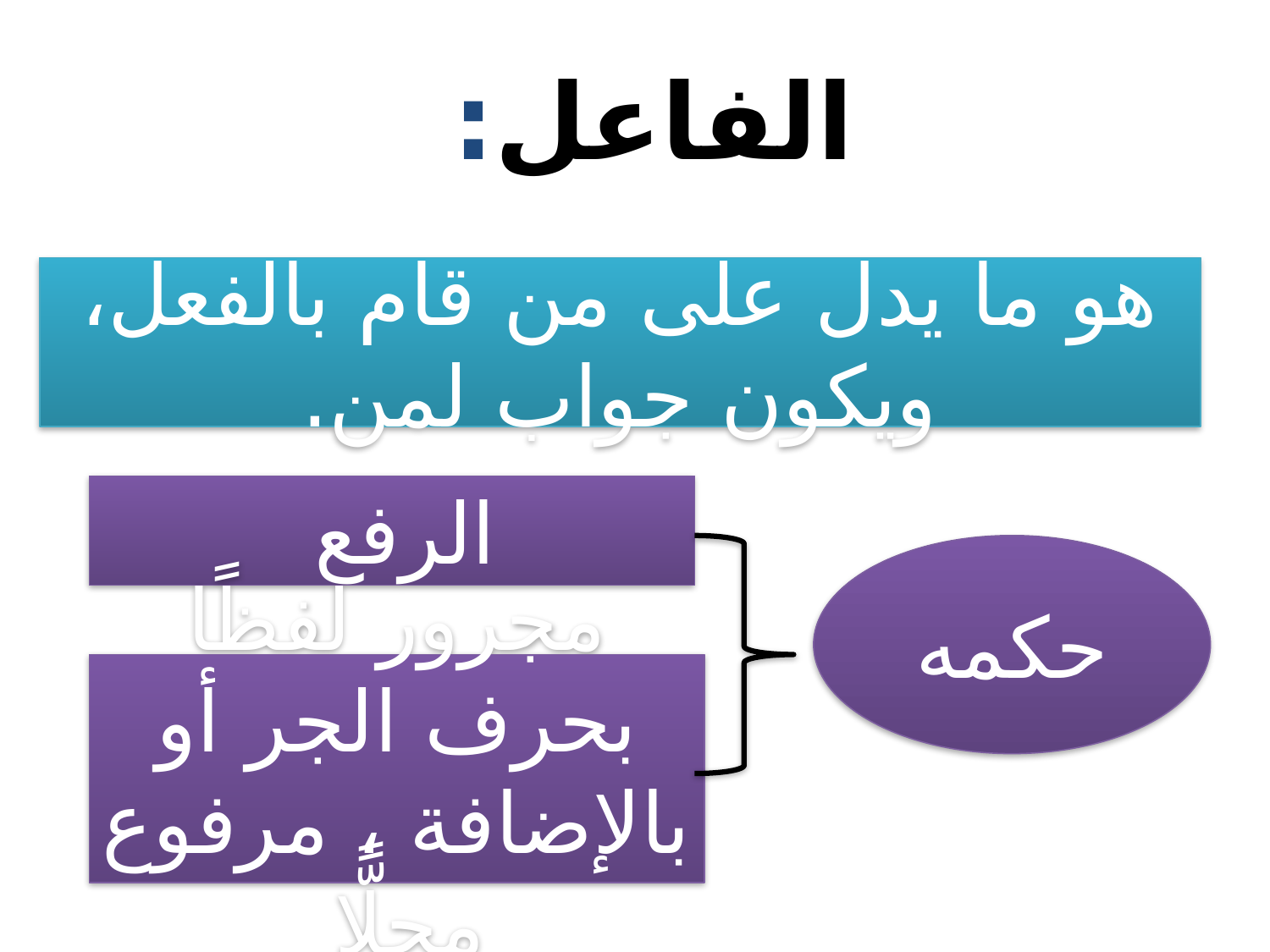

# الفاعل:
هو ما يدل على من قام بالفعل، ويكون جواب لمن.
الرفع

حكمه
مجرور لفظًا بحرف الجر أو بالإضافة ، مرفوع محلًّا